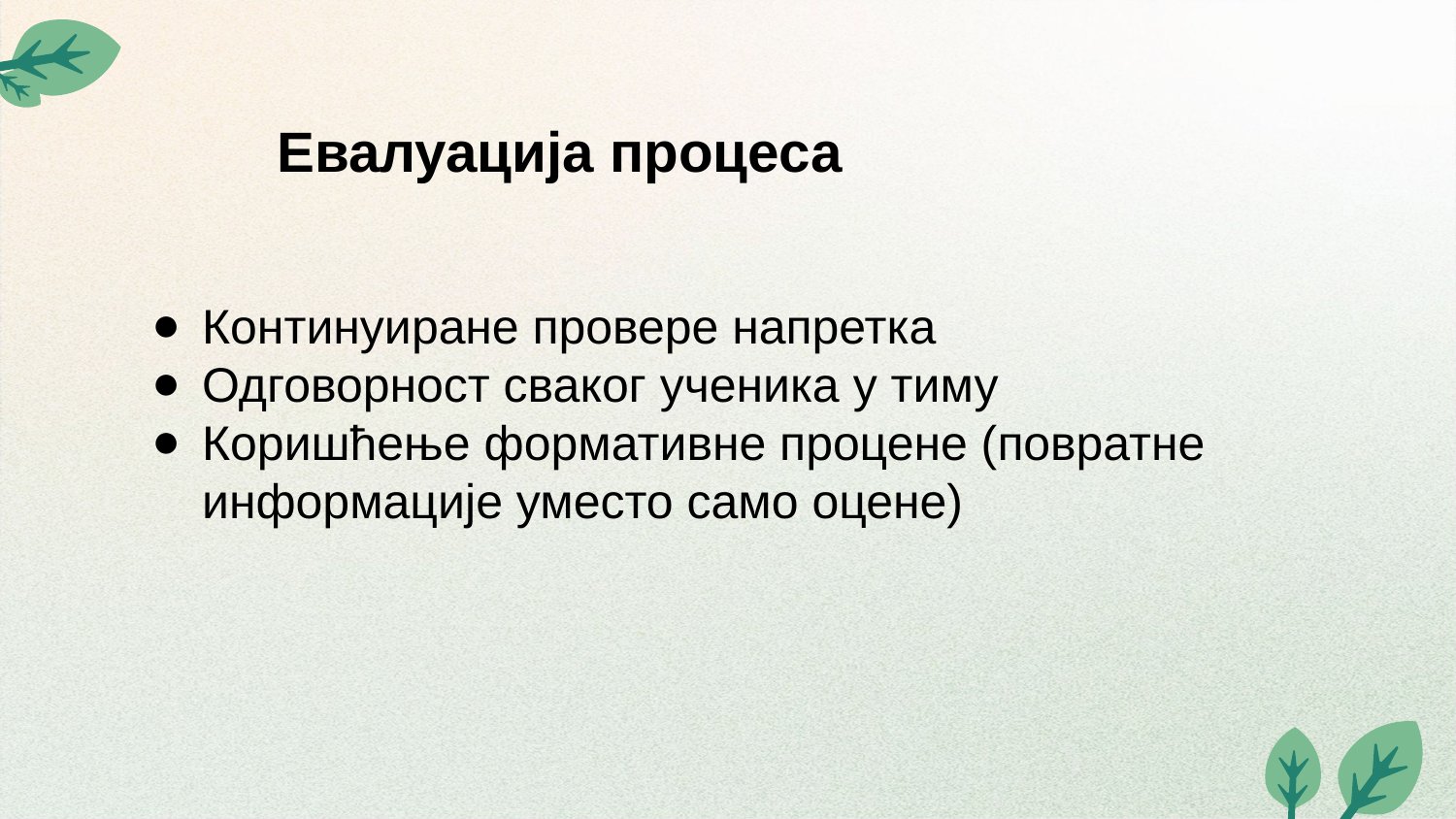

Евалуација процеса

Континуиране провере напретка
Одговорност сваког ученика у тиму
Коришћење формативне процене (повратне информације уместо само оцене)